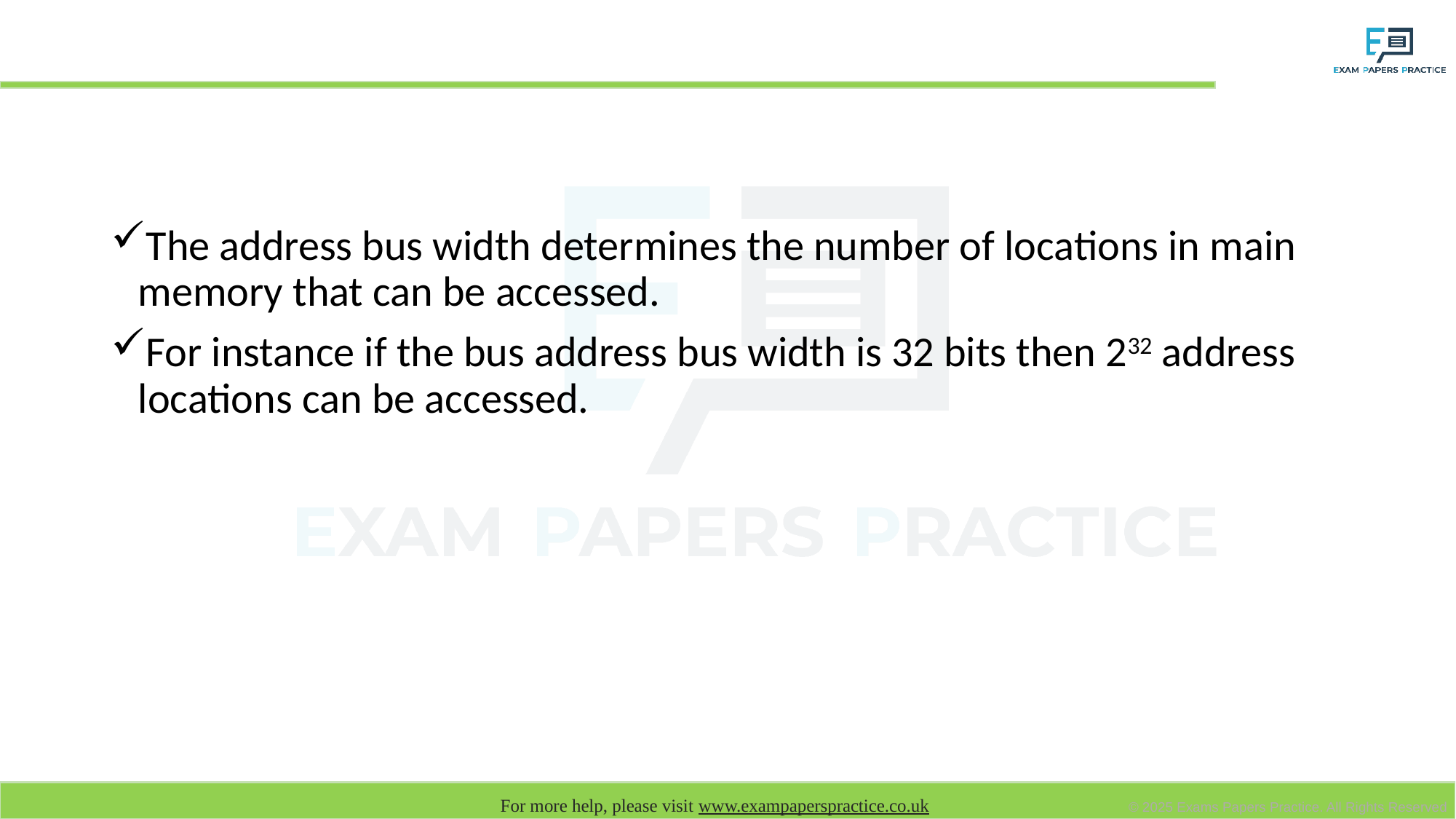

# Address bus width
The address bus width determines the number of locations in main memory that can be accessed.
For instance if the bus address bus width is 32 bits then 232 address locations can be accessed.